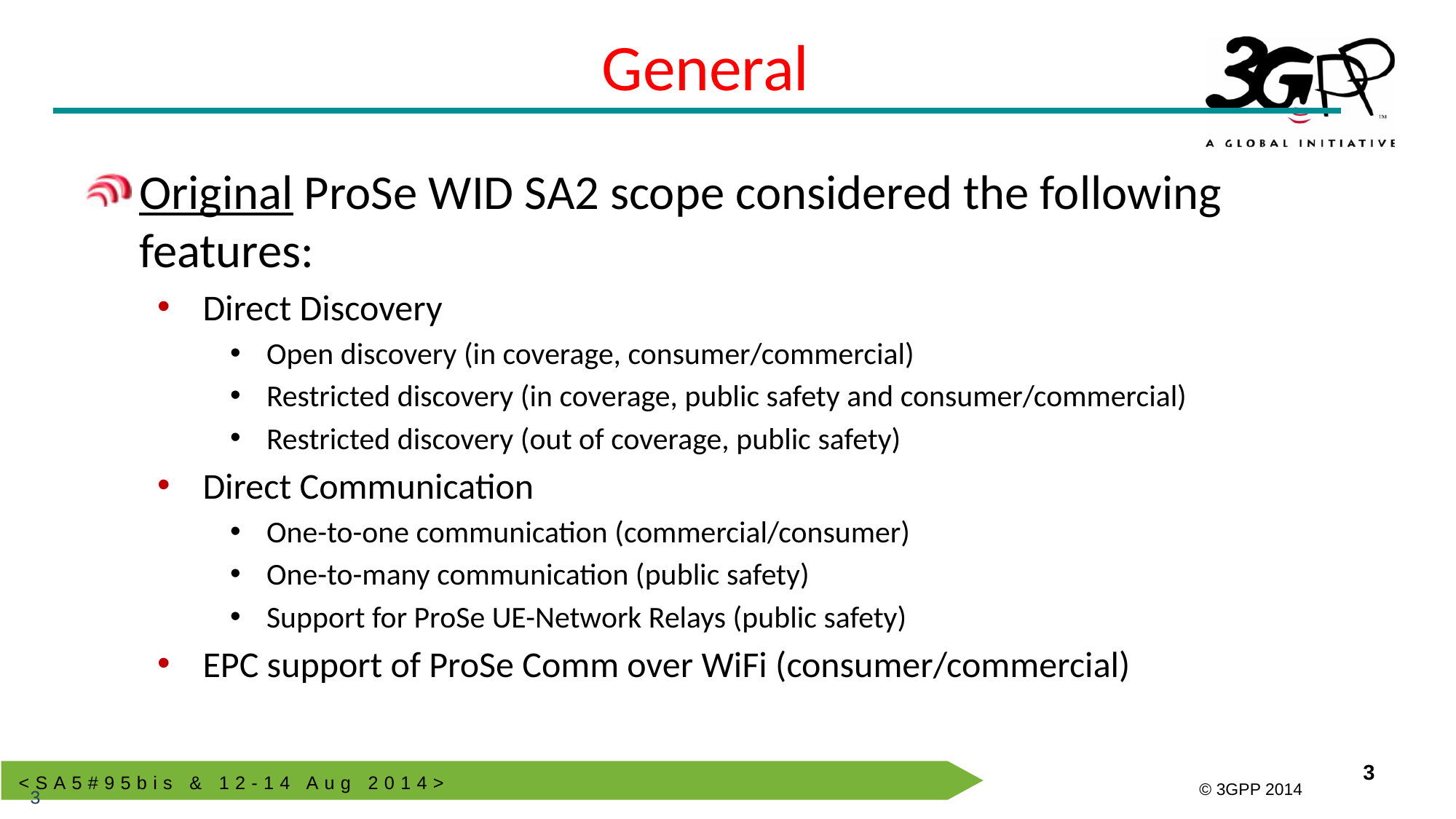

# General
Original ProSe WID SA2 scope considered the following features:
Direct Discovery
Open discovery (in coverage, consumer/commercial)
Restricted discovery (in coverage, public safety and consumer/commercial)
Restricted discovery (out of coverage, public safety)
Direct Communication
One-to-one communication (commercial/consumer)
One-to-many communication (public safety)
Support for ProSe UE-Network Relays (public safety)
EPC support of ProSe Comm over WiFi (consumer/commercial)

3